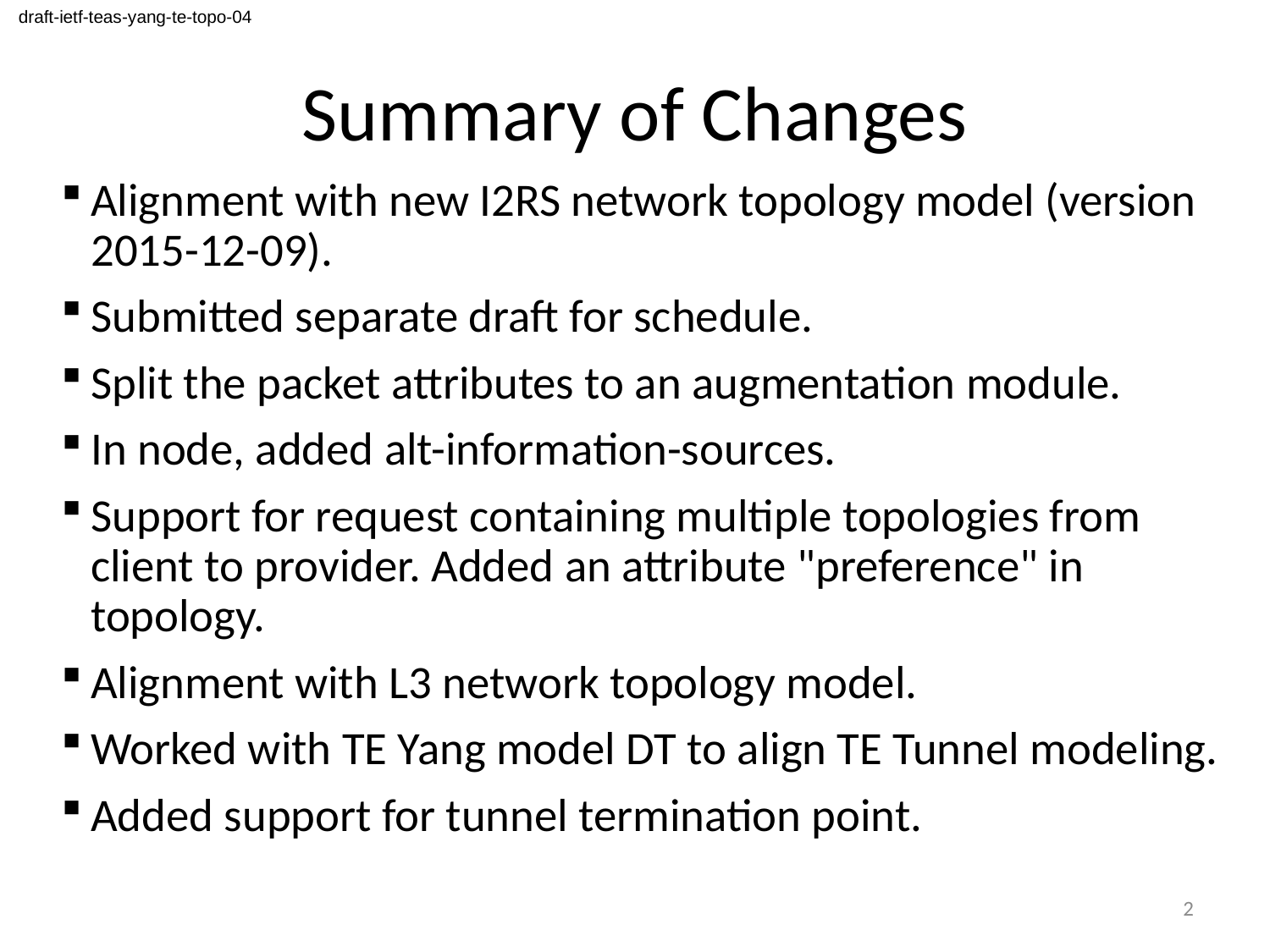

draft-ietf-teas-yang-te-topo-04
# Summary of Changes
Alignment with new I2RS network topology model (version 2015-12-09).
Submitted separate draft for schedule.
Split the packet attributes to an augmentation module.
In node, added alt-information-sources.
Support for request containing multiple topologies from client to provider. Added an attribute "preference" in topology.
Alignment with L3 network topology model.
Worked with TE Yang model DT to align TE Tunnel modeling.
Added support for tunnel termination point.

2